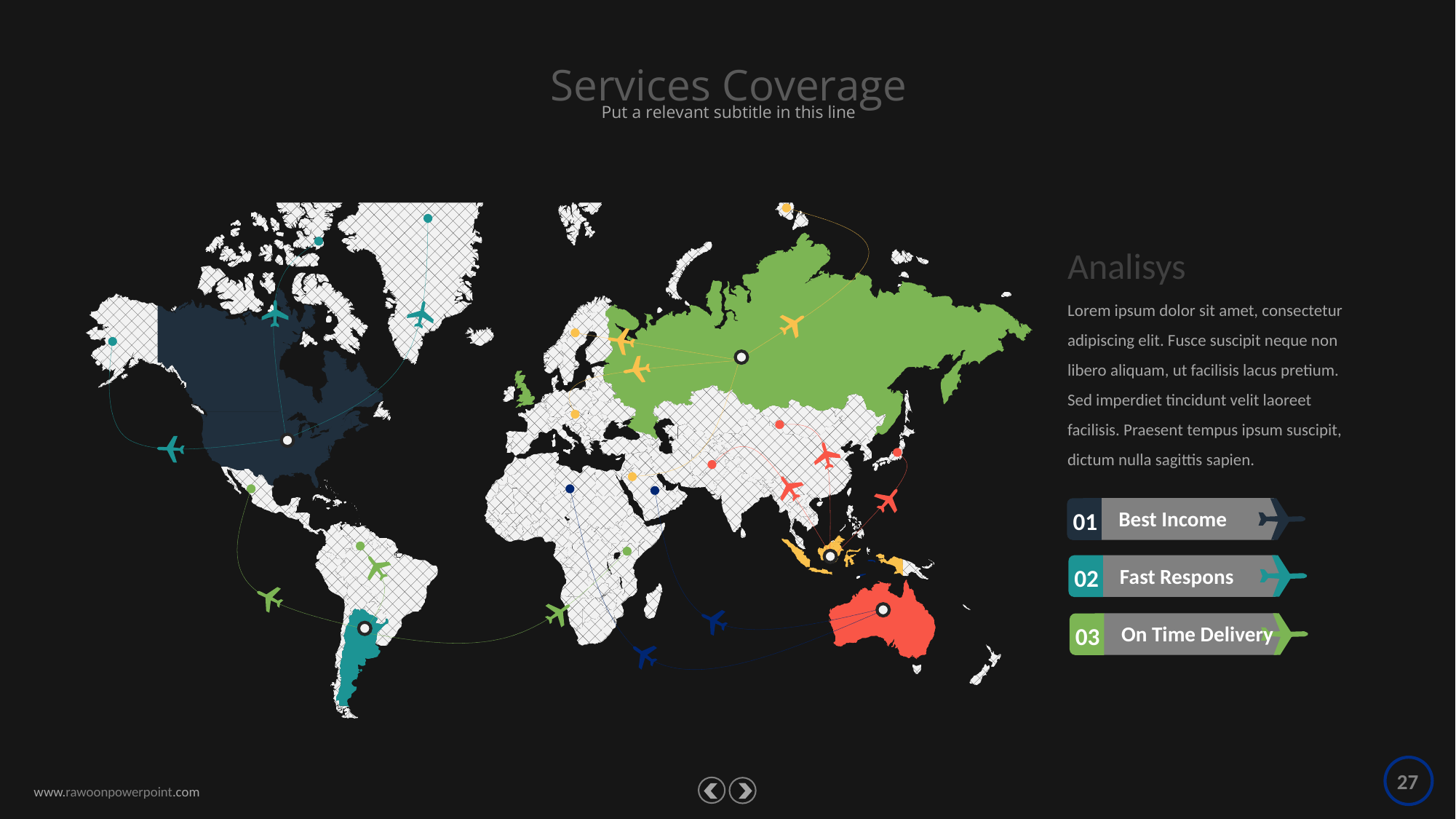

Services Coverage
Put a relevant subtitle in this line

Analisys
Lorem ipsum dolor sit amet, consectetur adipiscing elit. Fusce suscipit neque non libero aliquam, ut facilisis lacus pretium. Sed imperdiet tincidunt velit laoreet facilisis. Praesent tempus ipsum suscipit, dictum nulla sagittis sapien.

Best Income
01

Fast Respons
02

On Time Delivery
03

27